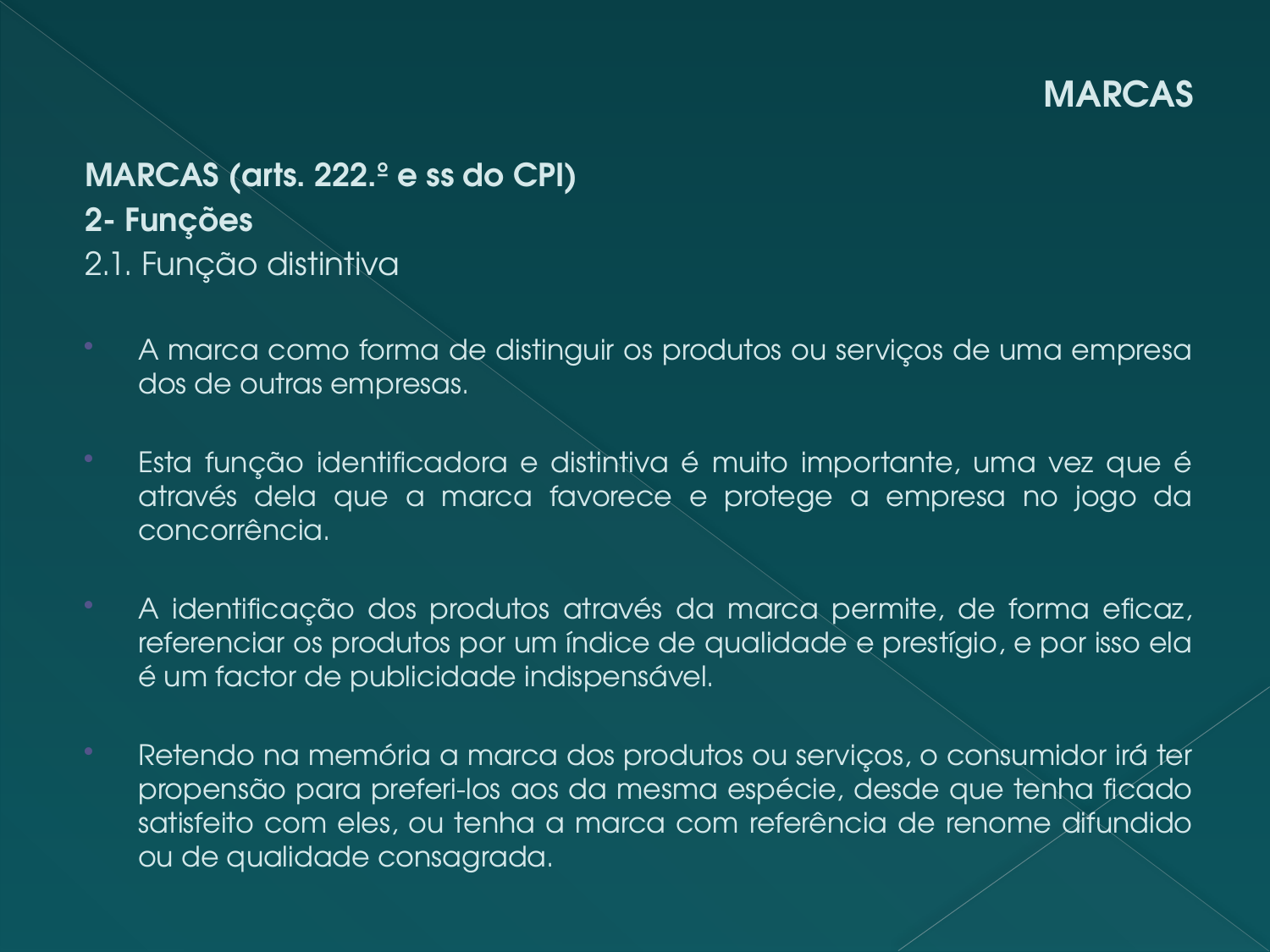

# MARCAS
MARCAS (arts. 222.º e ss do CPI)
2- Funções
2.1. Função distintiva

A marca como forma de distinguir os produtos ou serviços de uma empresa dos de outras empresas.

Esta função identificadora e distintiva é muito importante, uma vez que é através dela que a marca favorece e protege a empresa no jogo da concorrência.

A identificação dos produtos através da marca permite, de forma eficaz, referenciar os produtos por um índice de qualidade e prestígio, e por isso ela é um factor de publicidade indispensável.

Retendo na memória a marca dos produtos ou serviços, o consumidor irá ter propensão para preferi-los aos da mesma espécie, desde que tenha ficado satisfeito com eles, ou tenha a marca com referência de renome difundido ou de qualidade consagrada.